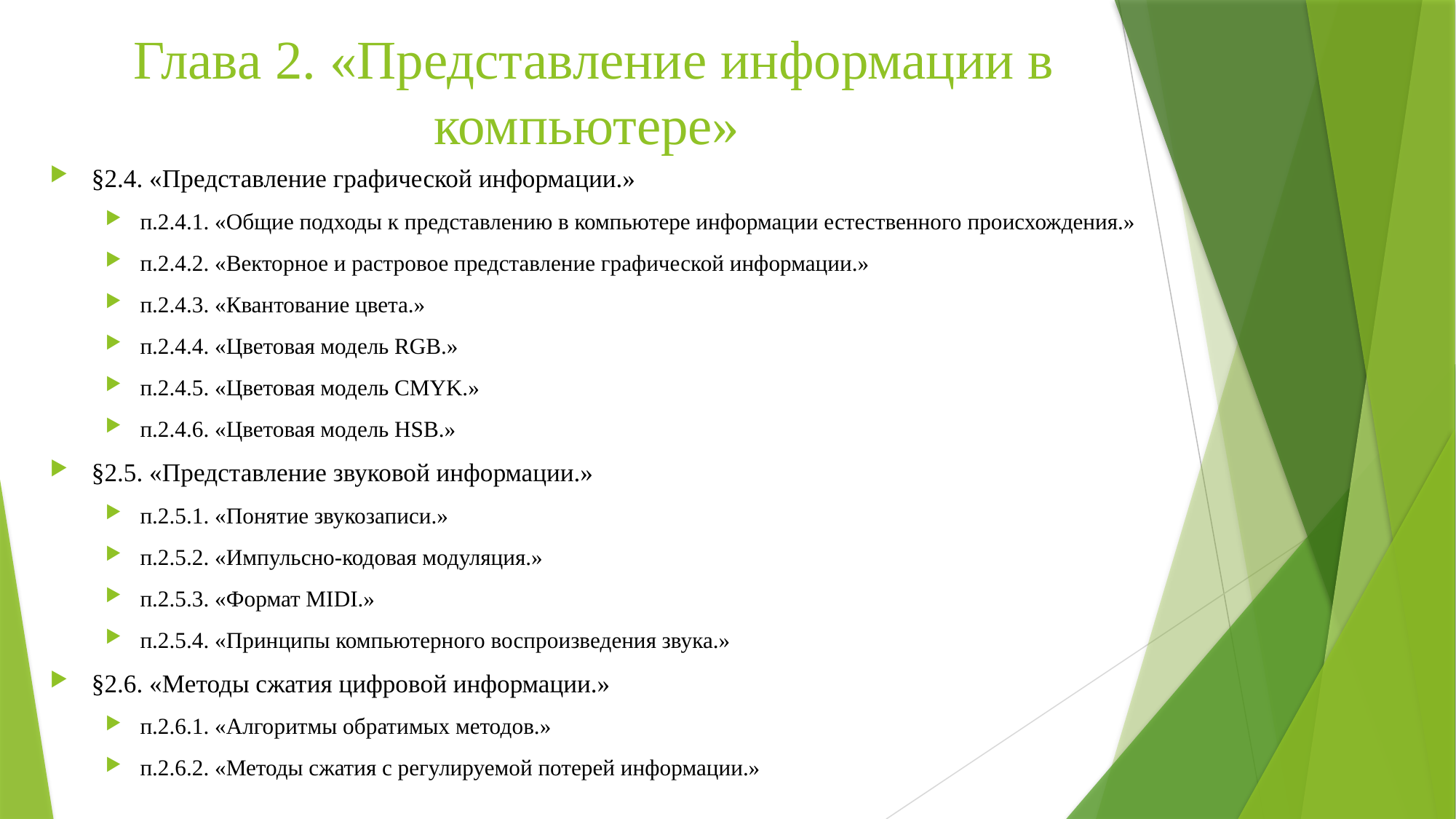

# Глава 2. «Представление информации в компьютере»
§2.4. «Представление графической информации.»
п.2.4.1. «Общие подходы к представлению в компьютере информации естественного происхождения.»
п.2.4.2. «Векторное и растровое представление графической информации.»
п.2.4.3. «Квантование цвета.»
п.2.4.4. «Цветовая модель RGB.»
п.2.4.5. «Цветовая модель CMYK.»
п.2.4.6. «Цветовая модель HSB.»
§2.5. «Представление звуковой информации.»
п.2.5.1. «Понятие звукозаписи.»
п.2.5.2. «Импульсно-кодовая модуляция.»
п.2.5.3. «Формат MIDI.»
п.2.5.4. «Принципы компьютерного воспроизведения звука.»
§2.6. «Методы сжатия цифровой информации.»
п.2.6.1. «Алгоритмы обратимых методов.»
п.2.6.2. «Методы сжатия с регулируемой потерей информации.»